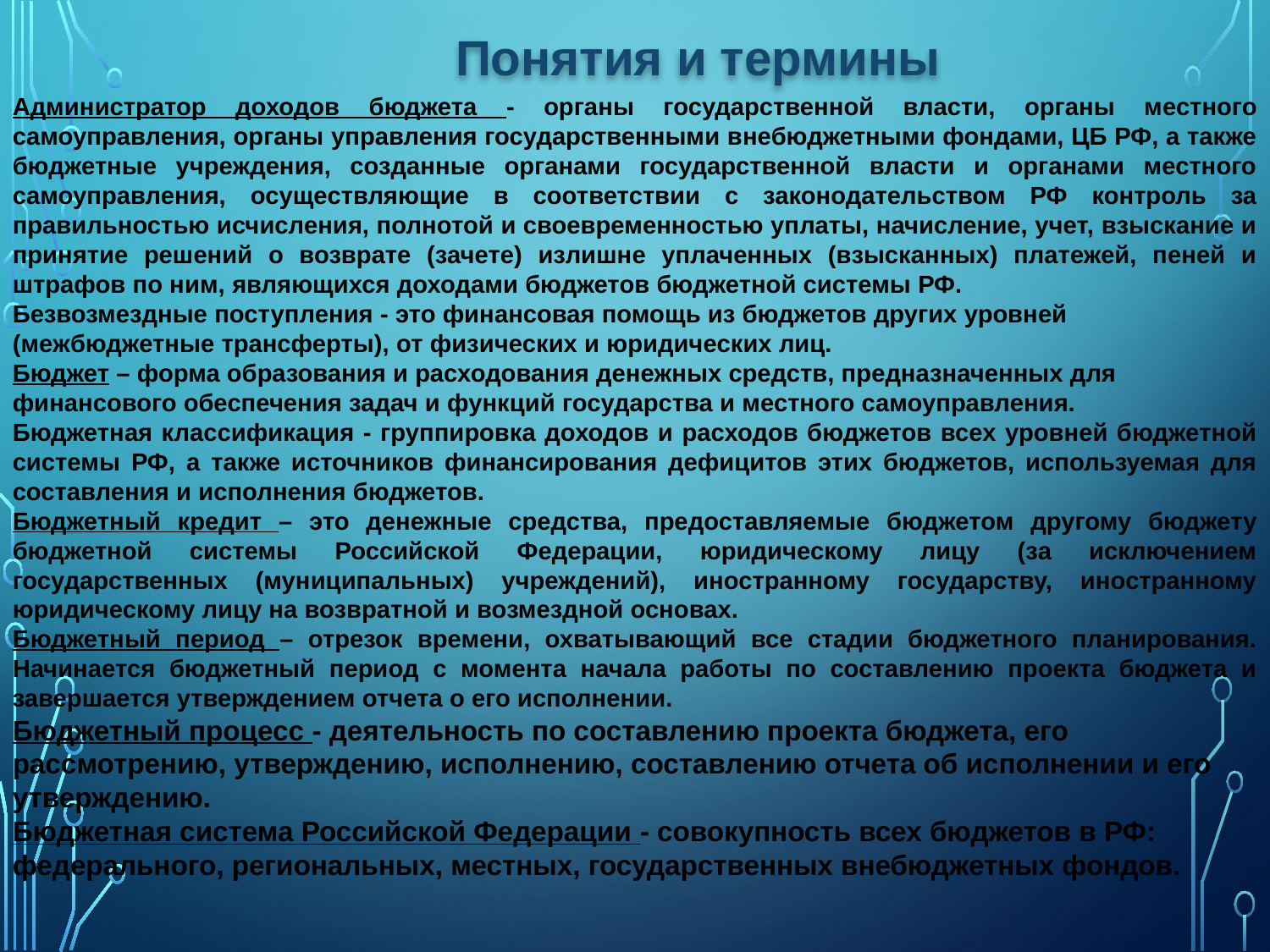

Понятия и термины
Администратор доходов бюджета - органы государственной власти, органы местного самоуправления, органы управления государственными внебюджетными фондами, ЦБ РФ, а также бюджетные учреждения, созданные органами государственной власти и органами местного самоуправления, осуществляющие в соответствии с законодательством РФ контроль за правильностью исчисления, полнотой и своевременностью уплаты, начисление, учет, взыскание и принятие решений о возврате (зачете) излишне уплаченных (взысканных) платежей, пеней и штрафов по ним, являющихся доходами бюджетов бюджетной системы РФ.
Безвозмездные поступления - это финансовая помощь из бюджетов других уровней (межбюджетные трансферты), от физических и юридических лиц.
Бюджет – форма образования и расходования денежных средств, предназначенных для финансового обеспечения задач и функций государства и местного самоуправления.
Бюджетная классификация - группировка доходов и расходов бюджетов всех уровней бюджетной системы РФ, а также источников финансирования дефицитов этих бюджетов, используемая для составления и исполнения бюджетов.
Бюджетный кредит – это денежные средства, предоставляемые бюджетом другому бюджету бюджетной системы Российской Федерации, юридическому лицу (за исключением государственных (муниципальных) учреждений), иностранному государству, иностранному юридическому лицу на возвратной и возмездной основах.
Бюджетный период – отрезок времени, охватывающий все стадии бюджетного планирования. Начинается бюджетный период с момента начала работы по составлению проекта бюджета и завершается утверждением отчета о его исполнении.
Бюджетный процесс - деятельность по составлению проекта бюджета, его рассмотрению, утверждению, исполнению, составлению отчета об исполнении и его утверждению.
Бюджетная система Российской Федерации - совокупность всех бюджетов в РФ: федерального, региональных, местных, государственных внебюджетных фондов.